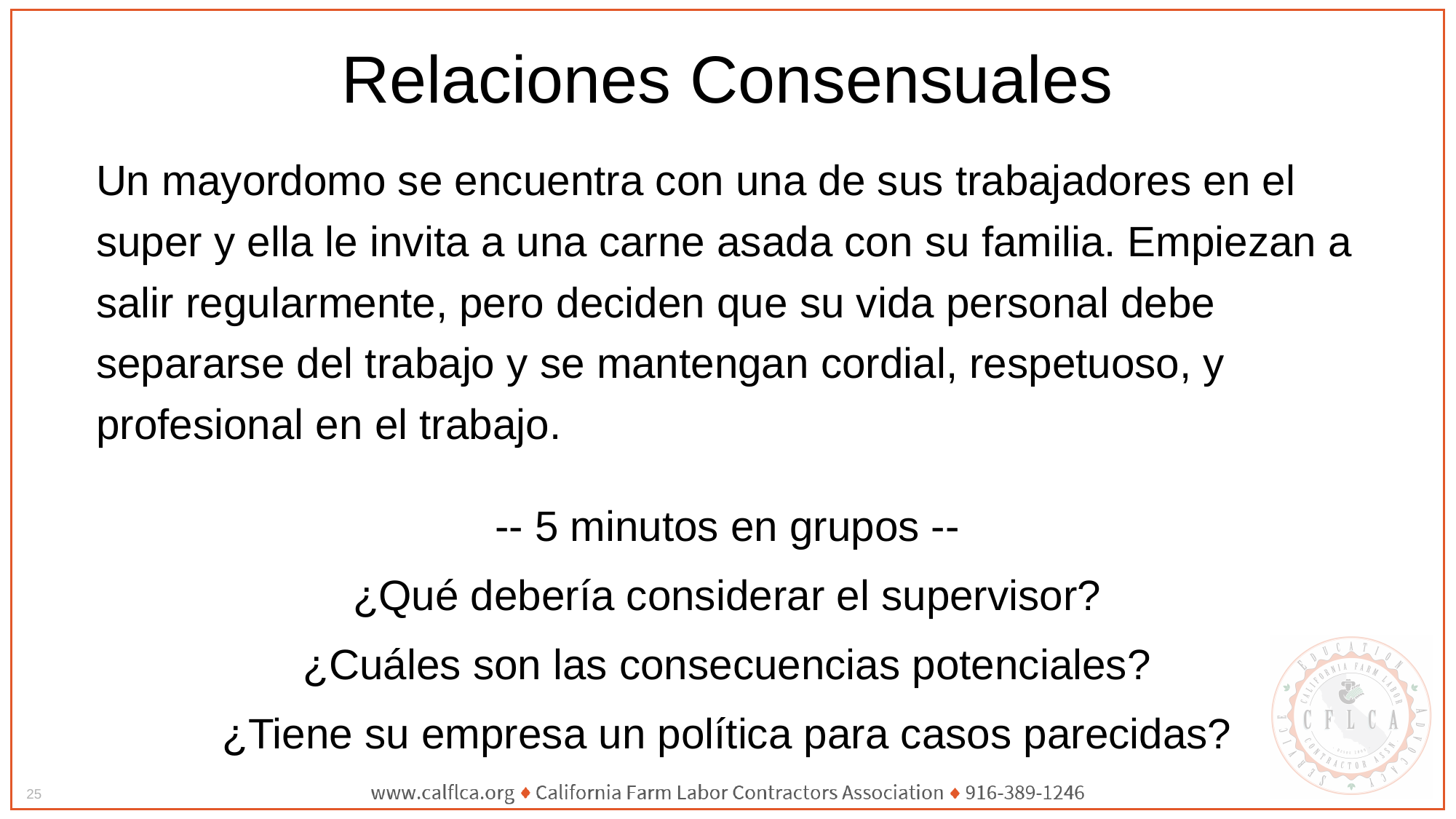

# Relaciones Consensuales
Un mayordomo se encuentra con una de sus trabajadores en el super y ella le invita a una carne asada con su familia. Empiezan a salir regularmente, pero deciden que su vida personal debe separarse del trabajo y se mantengan cordial, respetuoso, y profesional en el trabajo.

-- 5 minutos en grupos --
¿Qué debería considerar el supervisor?
¿Cuáles son las consecuencias potenciales?
¿Tiene su empresa un política para casos parecidas?
25